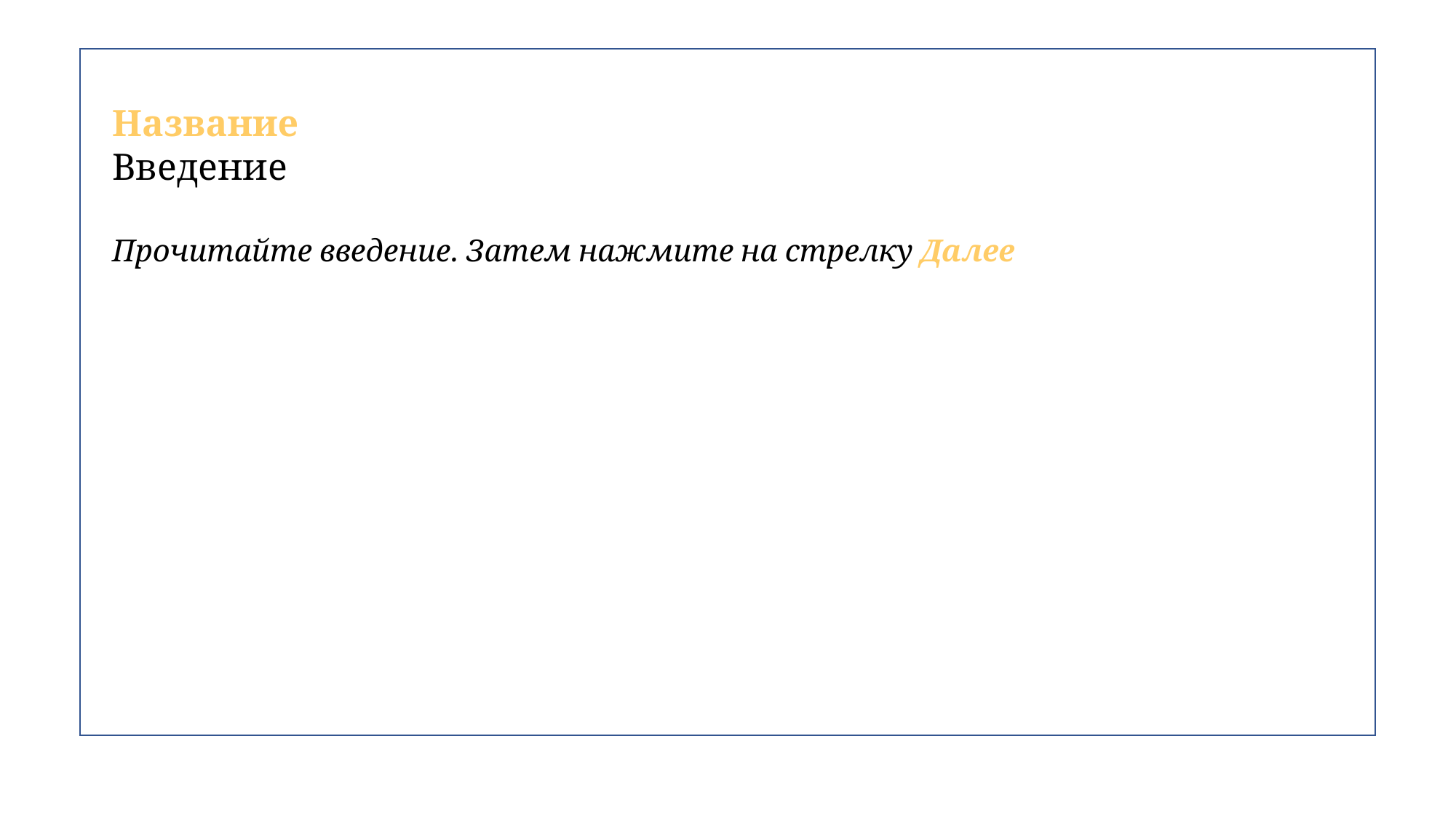

Введение
Прочитайте введение. Затем нажмите на
Название
Введение

Прочитайте введение. Затем нажмите на стрелку Далее